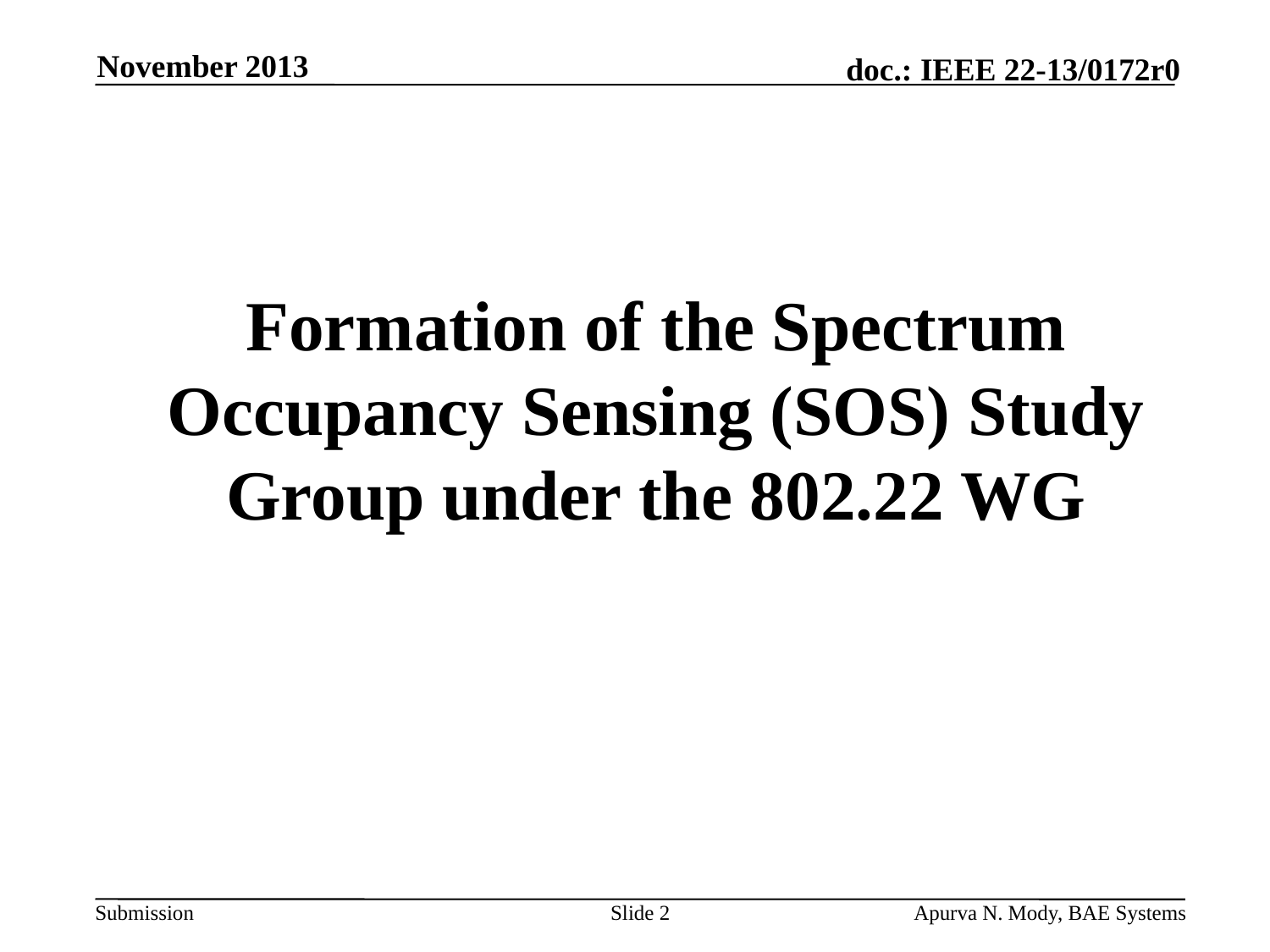

November 2013
# Formation of the Spectrum Occupancy Sensing (SOS) Study Group under the 802.22 WG
Slide 2
Apurva N. Mody, BAE Systems